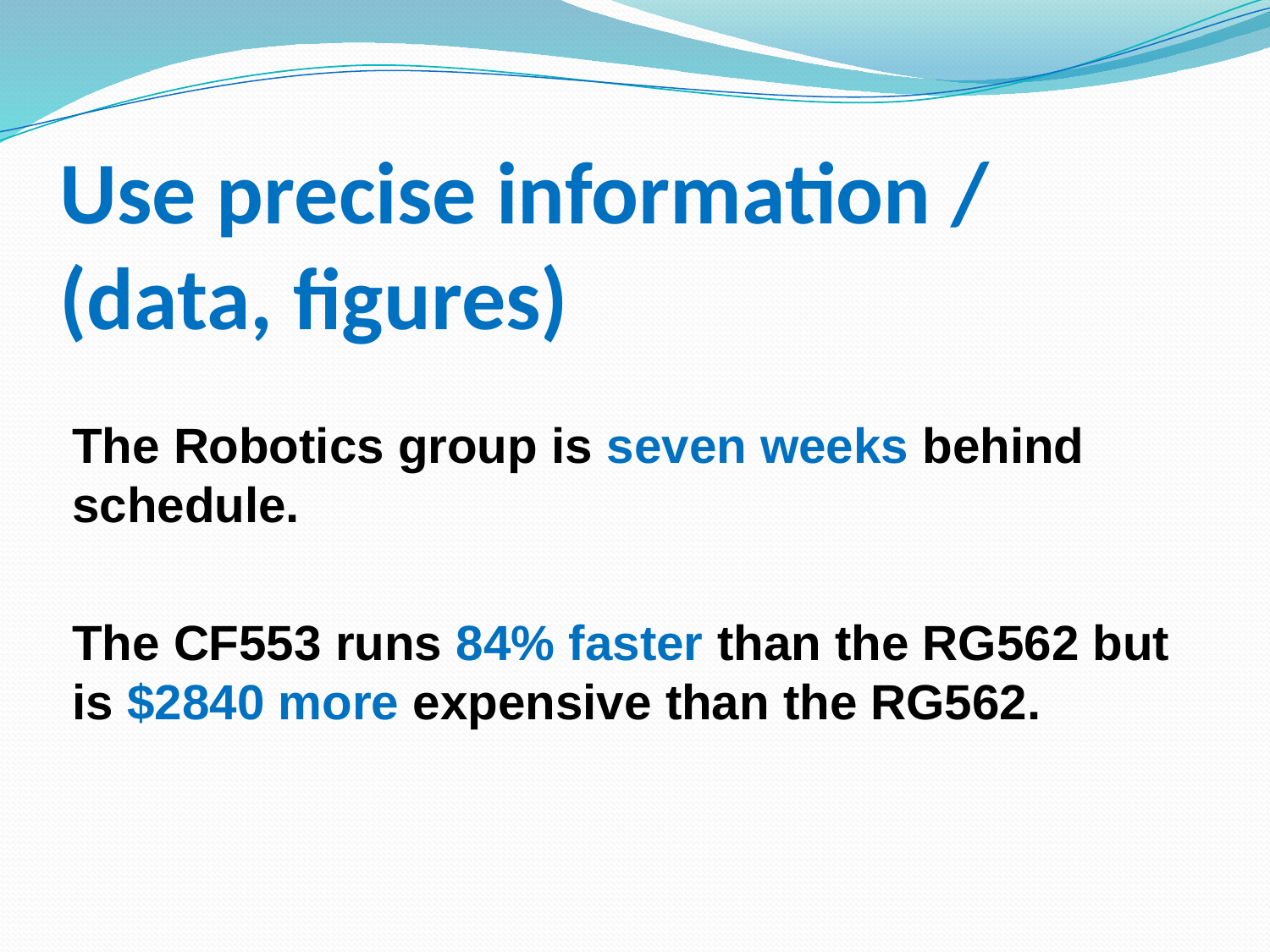

# Use precise information / (data, figures)

The Robotics group is seven weeks behind schedule.

The CF553 runs 84% faster than the RG562 but is $2840 more expensive than the RG562.